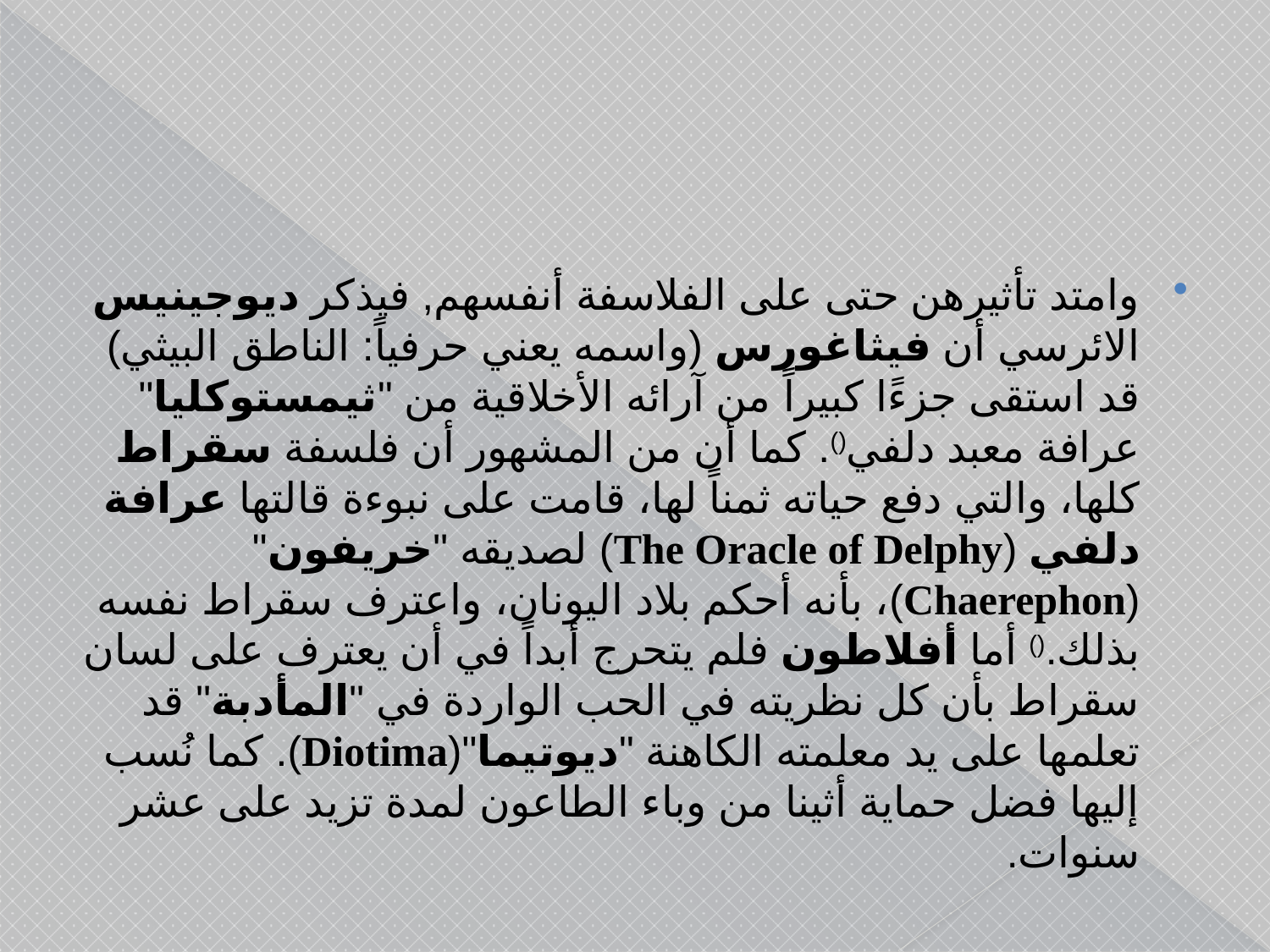

وامتد تأثيرهن حتى على الفلاسفة أنفسهم, فيذكر ديوجينيس الائرسي أن فيثاغورس (واسمه يعني حرفياً: الناطق البيثي) قد استقى جزءًا كبيراً من آرائه الأخلاقية من "ثيمستوكليا" عرافة معبد دلفي(). كما أن من المشهور أن فلسفة سقراط كلها، والتي دفع حياته ثمناً لها، قامت على نبوءة قالتها عرافة دلفي (The Oracle of Delphy) لصديقه "خريفون"  (Chaerephon)، بأنه أحكم بلاد اليونان، واعترف سقراط نفسه بذلك.() أما أفلاطون فلم يتحرج أبداً في أن يعترف على لسان سقراط بأن كل نظريته في الحب الواردة في "المأدبة" قد تعلمها على يد معلمته الكاهنة "ديوتيما"(Diotima). كما نُسب إليها فضل حماية أثينا من وباء الطاعون لمدة تزيد على عشر سنوات.